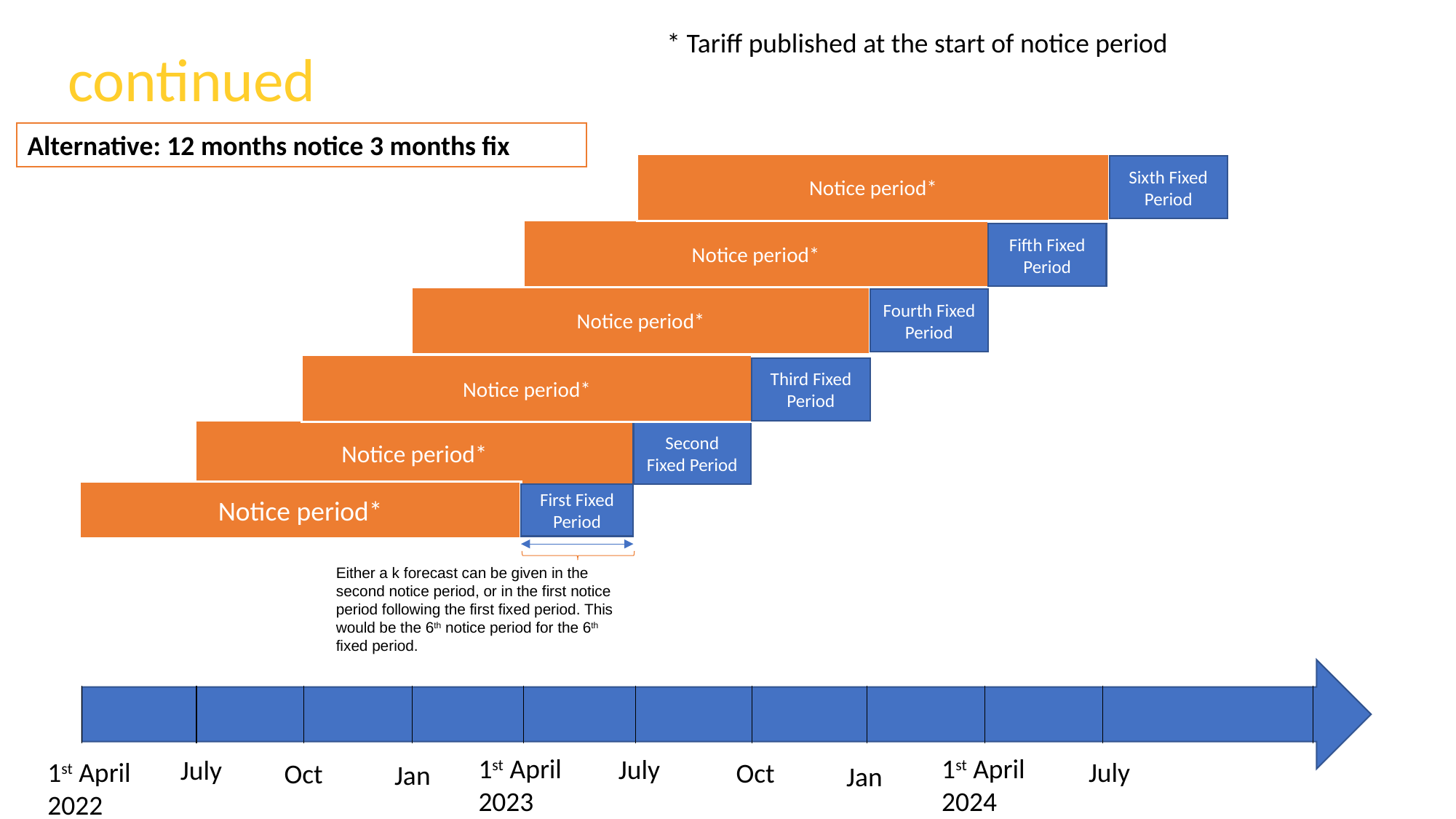

# continued
* Tariff published at the start of notice period
Alternative: 12 months notice 3 months fix
Notice period*
Sixth Fixed Period
Notice period*
Fifth Fixed Period
Notice period*
Fourth Fixed Period
Notice period*
Third Fixed Period
Notice period*
Second Fixed Period
Notice period*
First Fixed Period

Either a k forecast can be given in the second notice period, or in the first notice period following the first fixed period. This would be the 6th notice period for the 6th fixed period.

1st April 2023
1st April 2024
July
July
1st April 2022
July
Oct
Oct
Jan
Jan